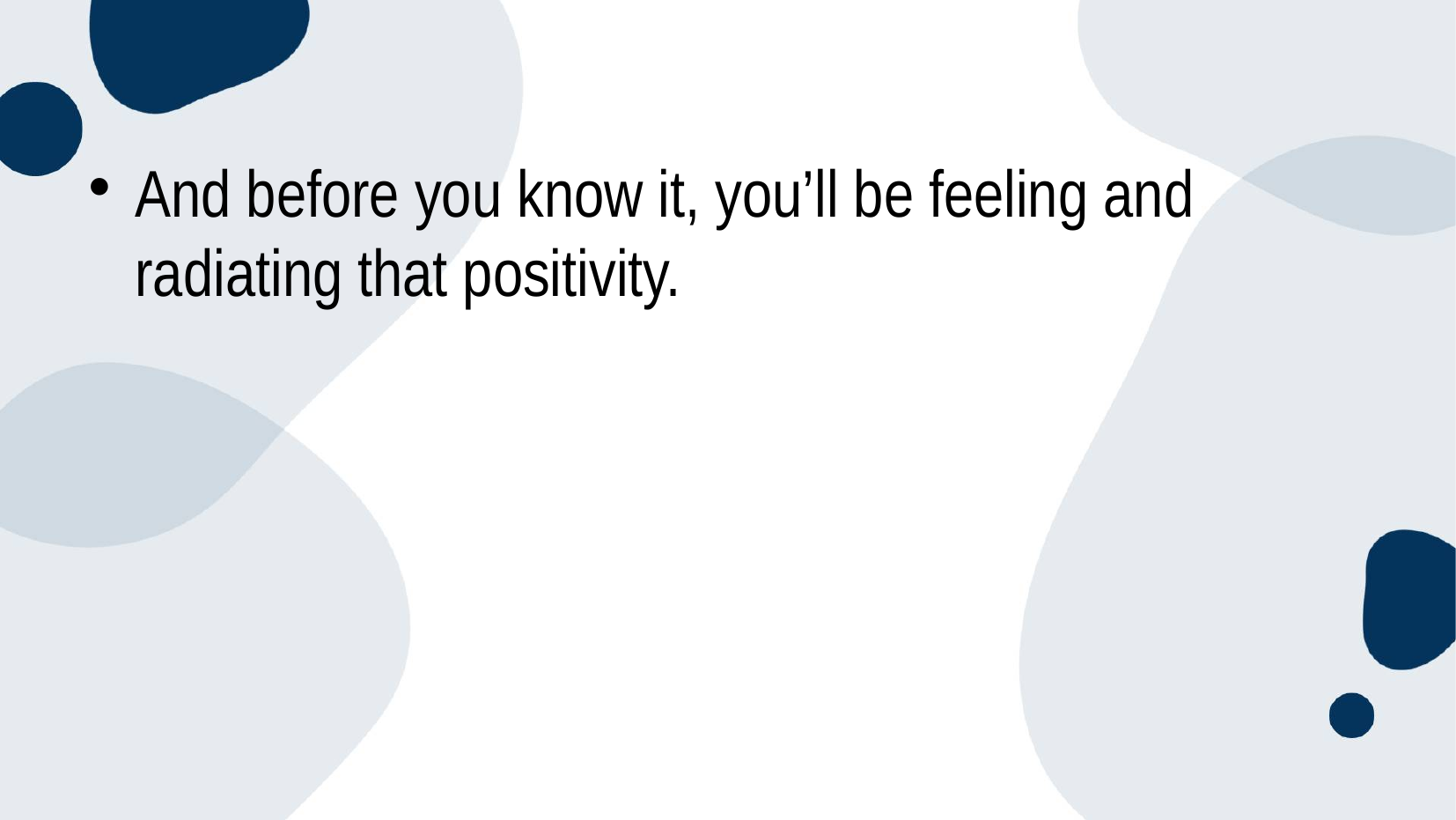

#
And before you know it, you’ll be feeling and radiating that positivity.